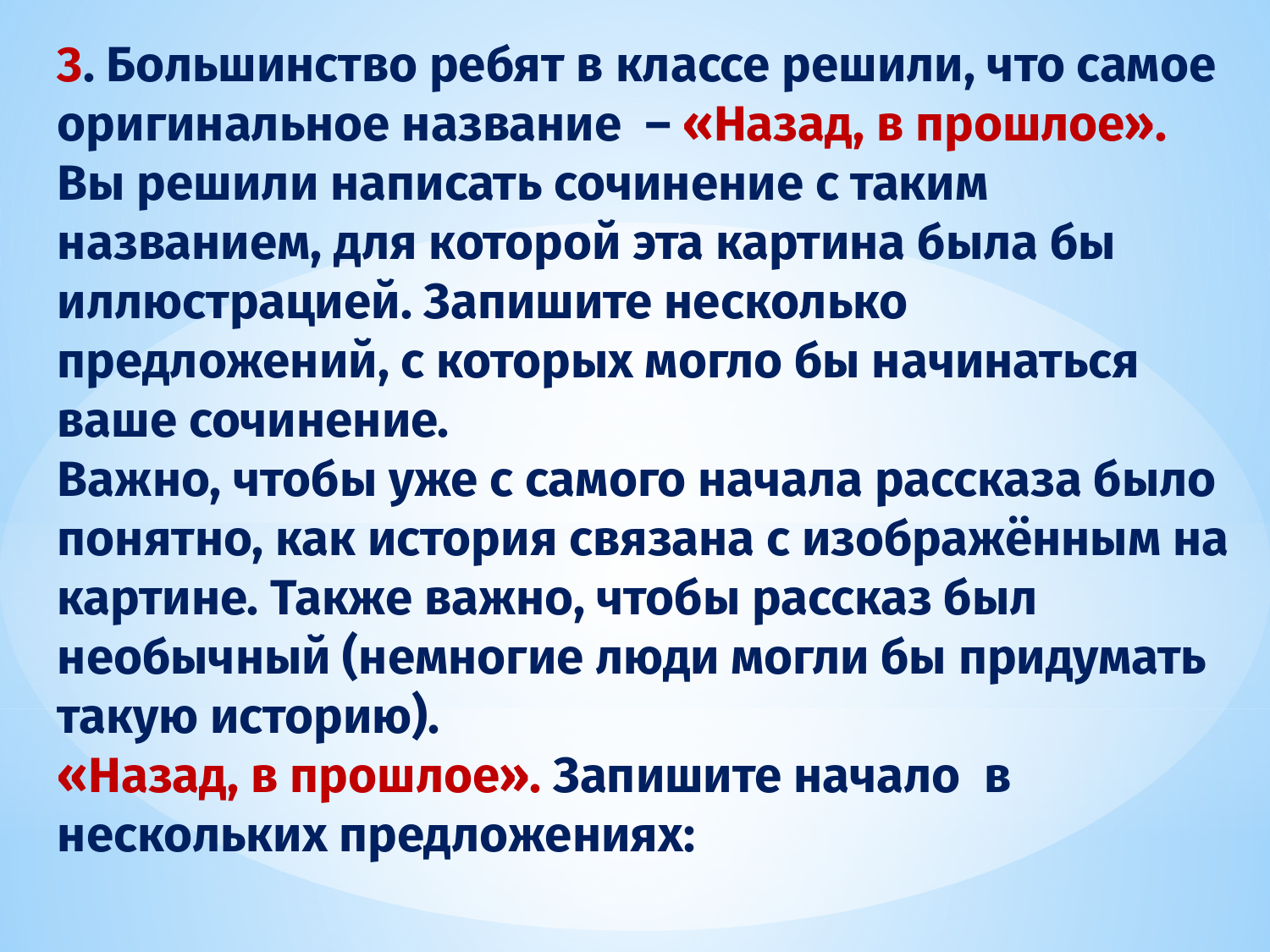

3. Большинство ребят в классе решили, что самое оригинальное название  – «Назад, в прошлое». Вы решили написать сочинение с таким названием, для которой эта картина была бы иллюстрацией. Запишите несколько предложений, с которых могло бы начинаться ваше сочинение.
Важно, чтобы уже с самого начала рассказа было понятно, как история связана с изображённым на картине. Также важно, чтобы рассказ был необычный (немногие люди могли бы придумать такую историю).
«Назад, в прошлое». Запишите начало  в нескольких предложениях: